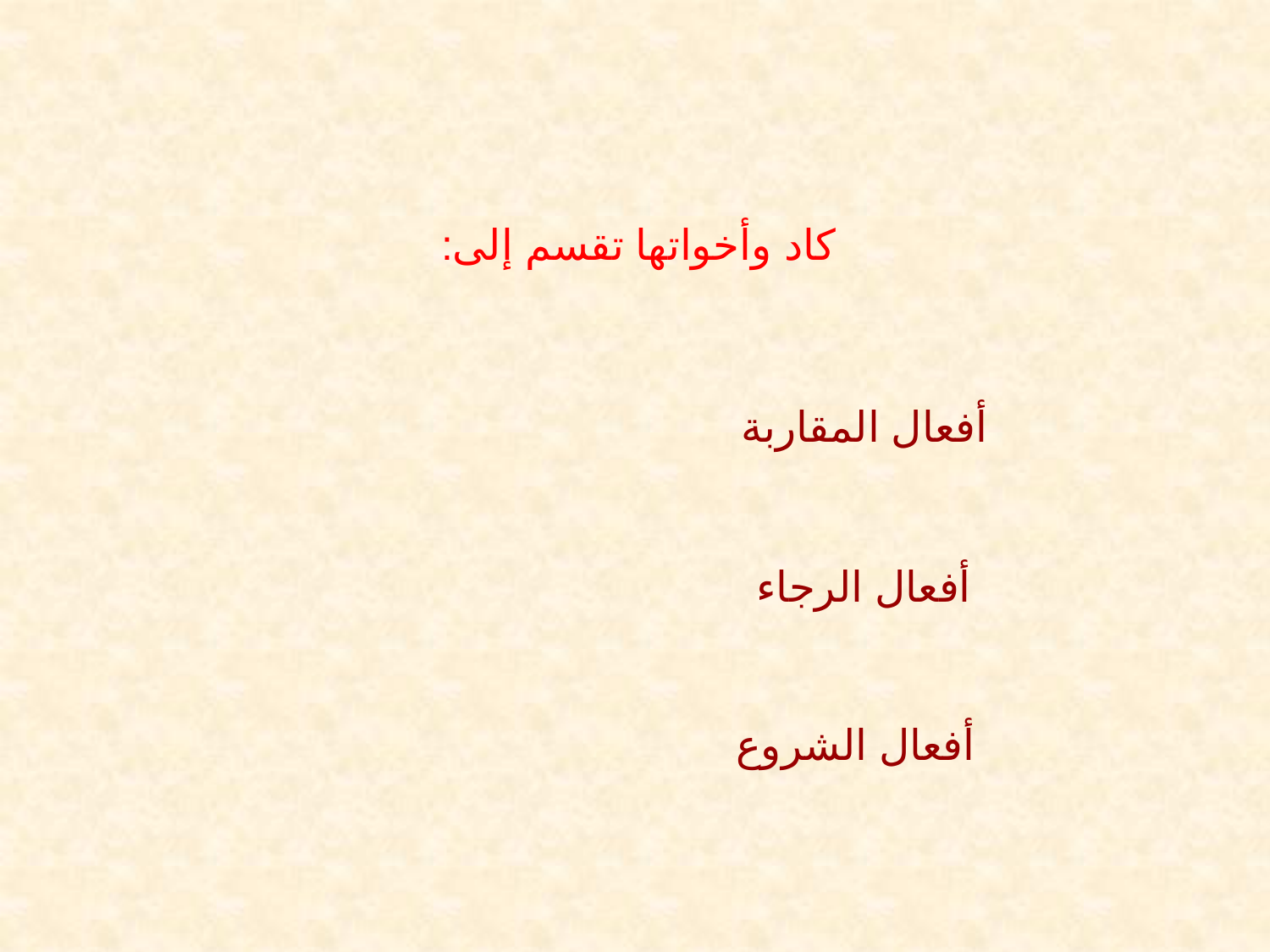

كاد وأخواتها تقسم إلى:

أفعال المقاربة
  أفعال الرجاء

 أفعال الشروع